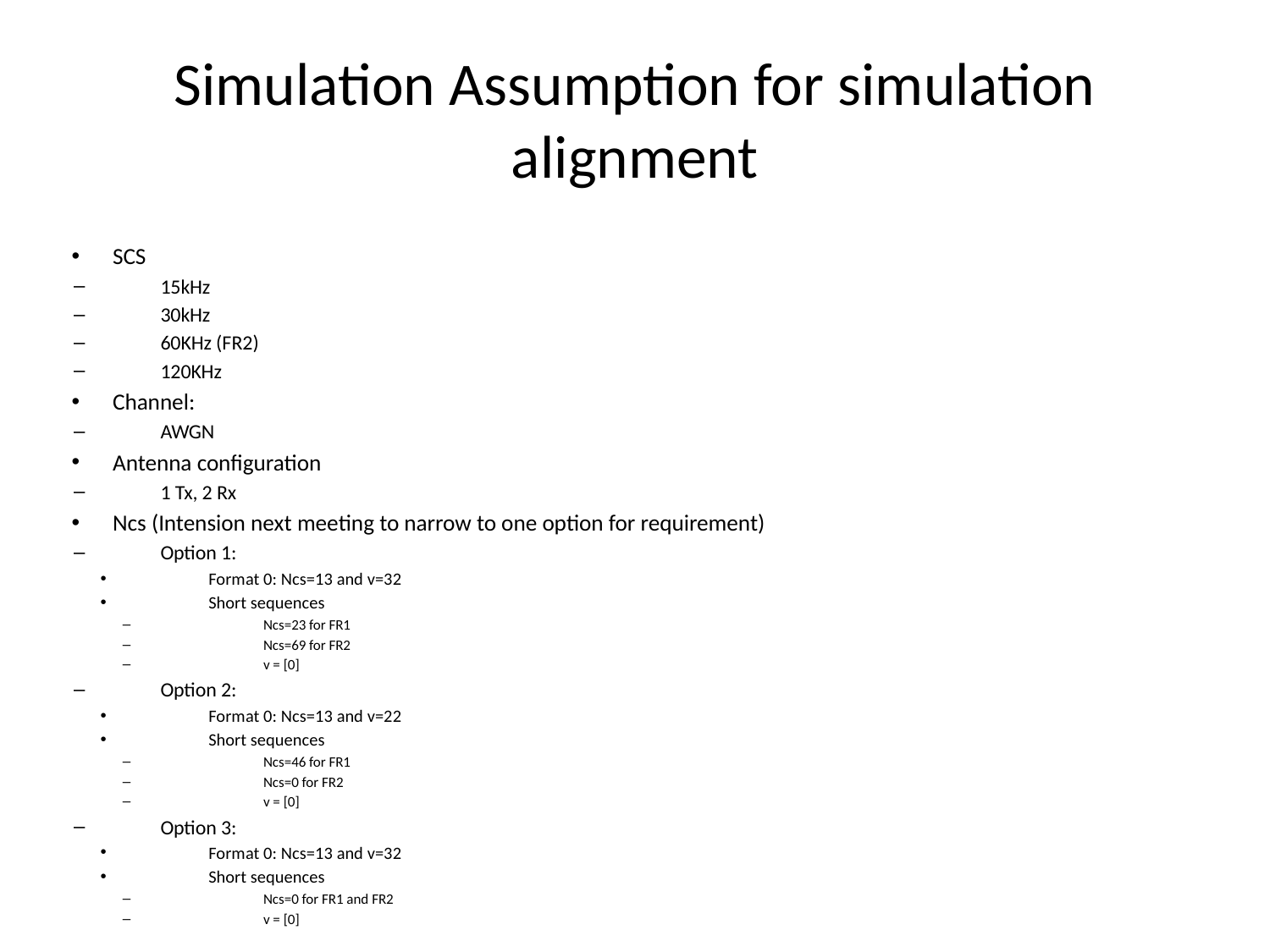

# Simulation Assumption for simulation alignment
SCS
15kHz
30kHz
60KHz (FR2)
120KHz
Channel:
AWGN
Antenna configuration
1 Tx, 2 Rx
Ncs (Intension next meeting to narrow to one option for requirement)
Option 1:
Format 0: Ncs=13 and v=32
Short sequences
Ncs=23 for FR1
Ncs=69 for FR2
v = [0]
Option 2:
Format 0: Ncs=13 and v=22
Short sequences
Ncs=46 for FR1
Ncs=0 for FR2
v = [0]
Option 3:
Format 0: Ncs=13 and v=32
Short sequences
Ncs=0 for FR1 and FR2
v = [0]